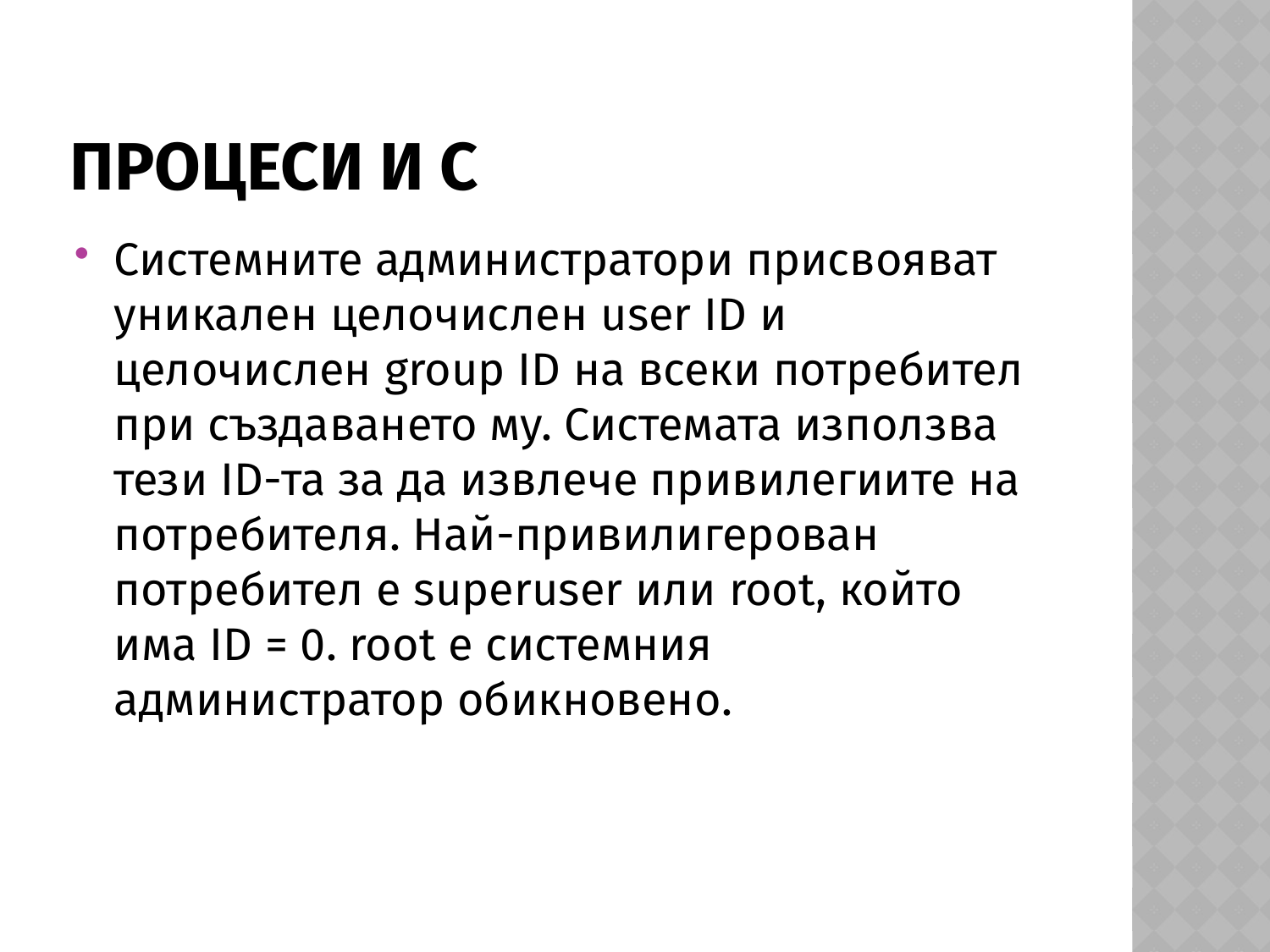

# Процеси и С
Системните администратори присвояват уникален целочислен user ID и целочислен group ID на всеки потребител при създаването му. Системата използва тези ID-та за да извлече привилегиите на потребителя. Най-привилигерован потребител е superuser или root, който има ID = 0. root е системния администратор обикновено.